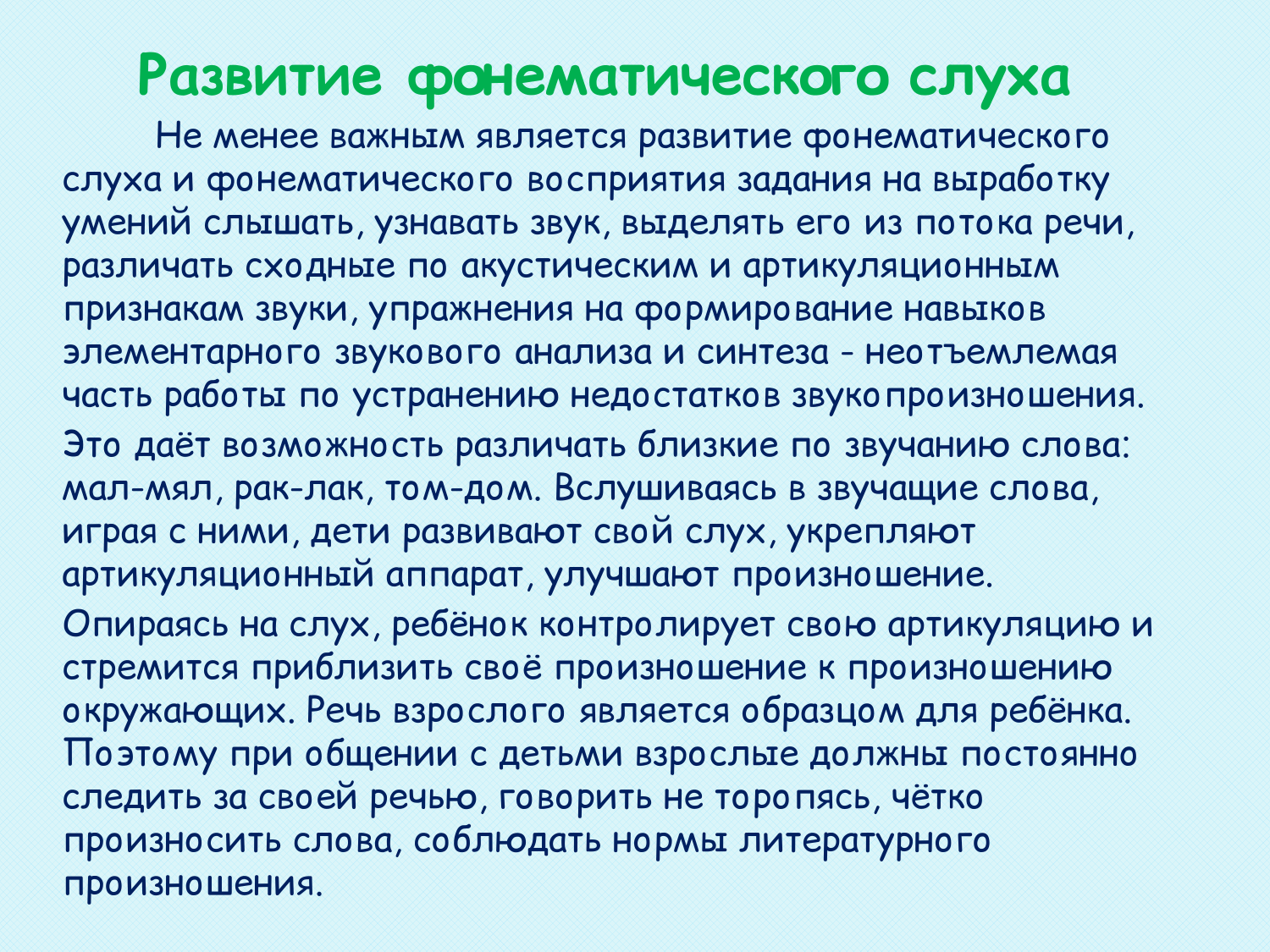

Развитие фонематического слуха
   	Не менее важным является развитие фонематического слуха и фонематического восприятия задания на выработку умений слышать, узнавать звук, выделять его из потока речи, различать сходные по акустическим и артикуляционным признакам звуки, упражнения на формирование навыков элементарного звукового анализа и синтеза - неотъемлемая часть работы по устранению недостатков звукопроизношения.
	Это даёт возможность различать близкие по звучанию слова: мал-мял, рак-лак, том-дом. Вслушиваясь в звучащие слова, играя с ними, дети развивают свой слух, укрепляют артикуляционный аппарат, улучшают произношение.
	Опираясь на слух, ребёнок контролирует свою артикуляцию и стремится приблизить своё произношение к произношению окружающих. Речь взрослого является образцом для ребёнка. Поэтому при общении с детьми взрослые должны постоянно следить за своей речью, говорить не торопясь, чётко произносить слова, соблюдать нормы литературного произношения.